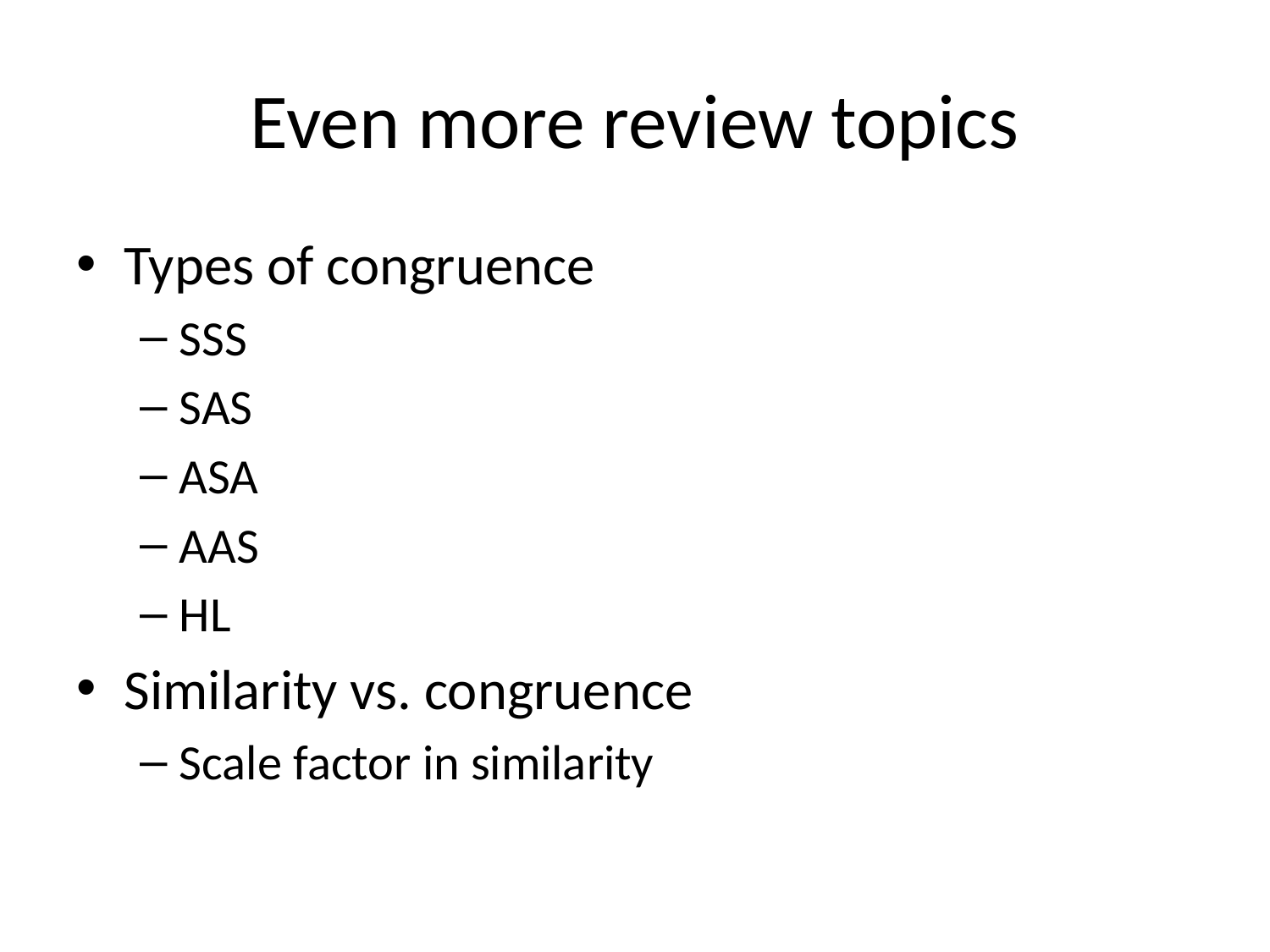

# Even more review topics
Types of congruence
SSS
SAS
ASA
AAS
HL
Similarity vs. congruence
Scale factor in similarity